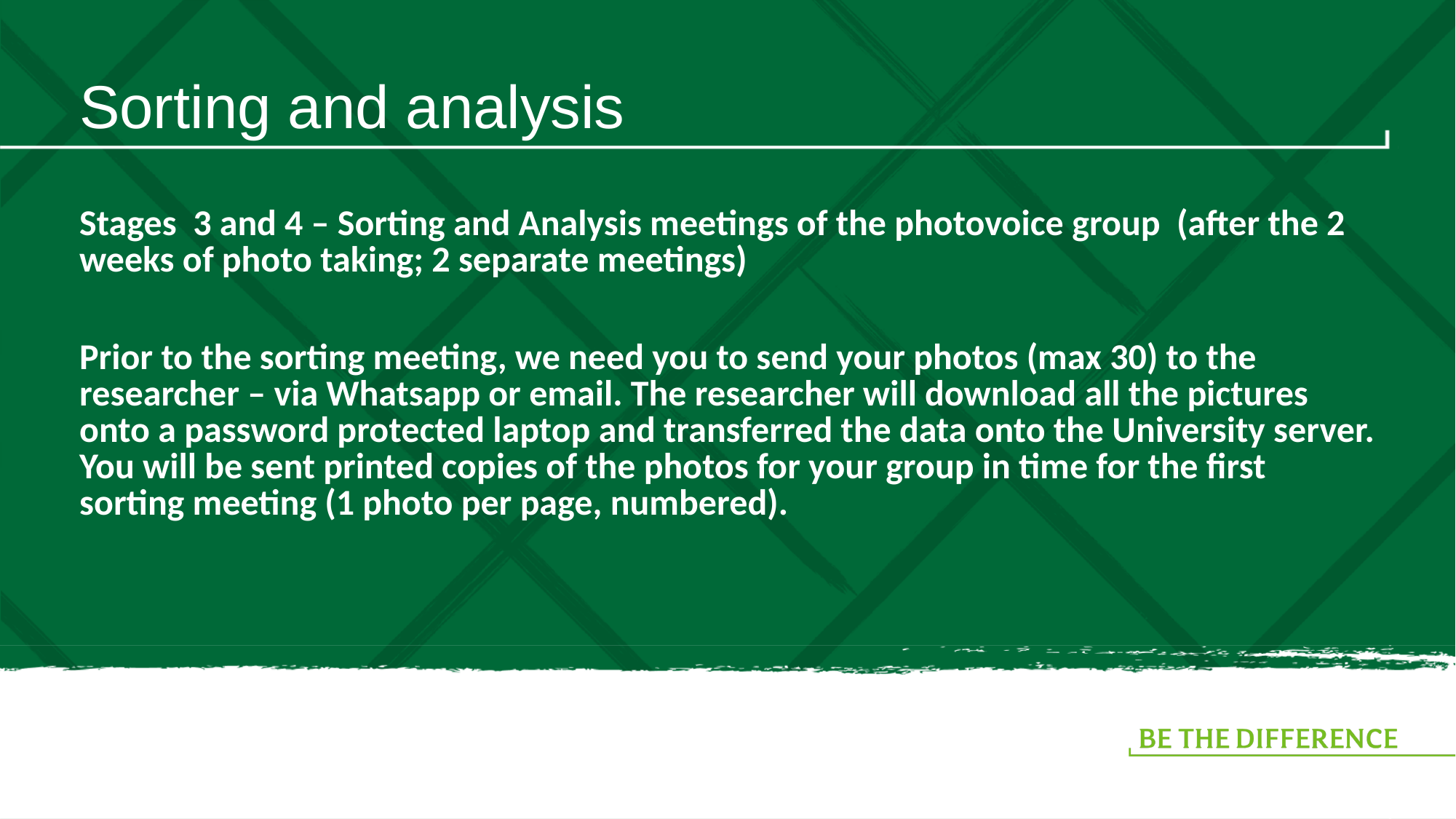

# Sorting and analysis
Stages  3 and 4 – Sorting and Analysis meetings of the photovoice group  (after the 2 weeks of photo taking; 2 separate meetings)

Prior to the sorting meeting, we need you to send your photos (max 30) to the researcher – via Whatsapp or email. The researcher will download all the pictures onto a password protected laptop and transferred the data onto the University server. You will be sent printed copies of the photos for your group in time for the first sorting meeting (1 photo per page, numbered).